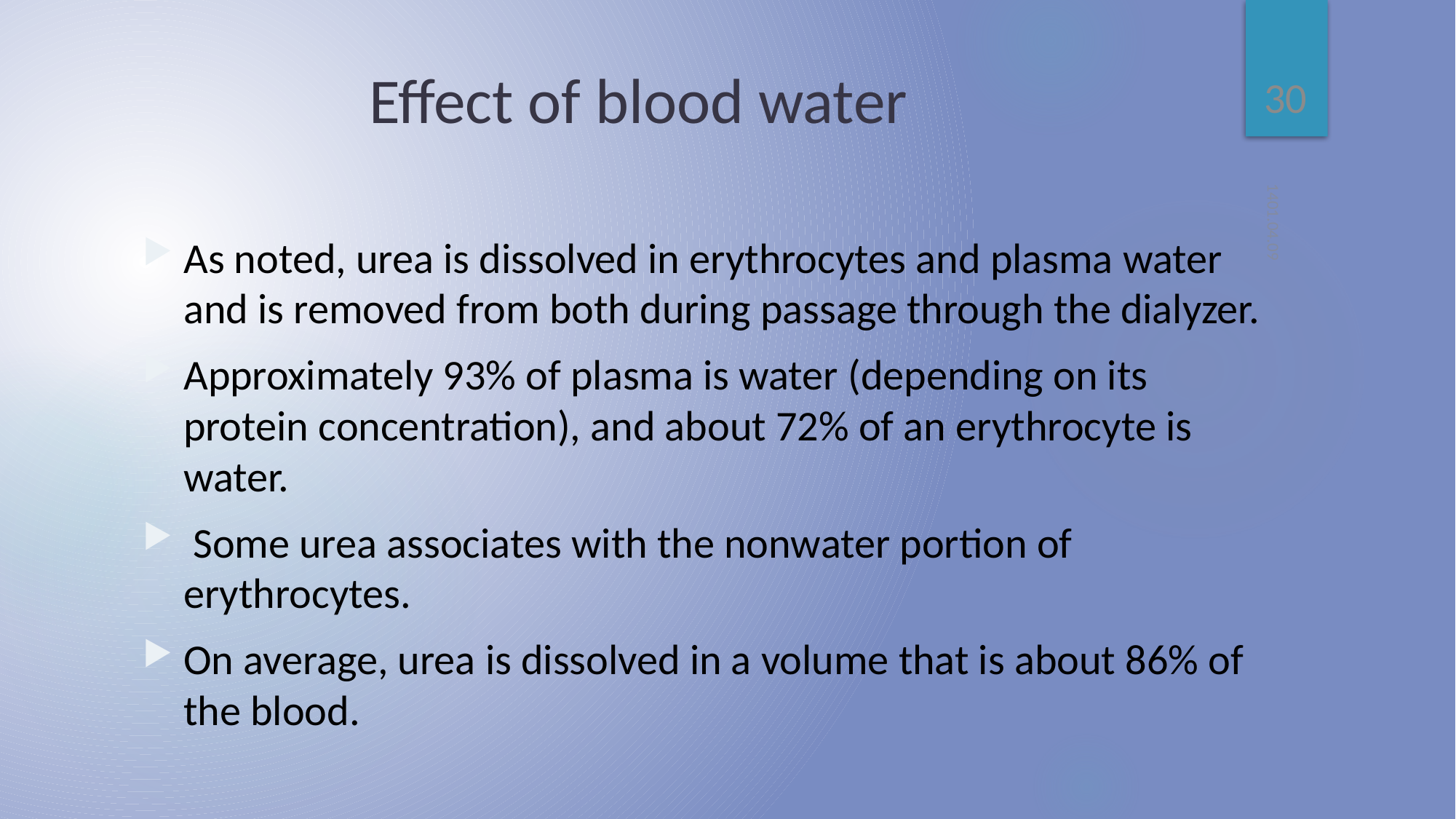

30
# Effect of blood water
1401.04.09
As noted, urea is dissolved in erythrocytes and plasma water and is removed from both during passage through the dialyzer.
Approximately 93% of plasma is water (depending on its protein concentration), and about 72% of an erythrocyte is water.
 Some urea associates with the nonwater portion of erythrocytes.
On average, urea is dissolved in a volume that is about 86% of the blood.